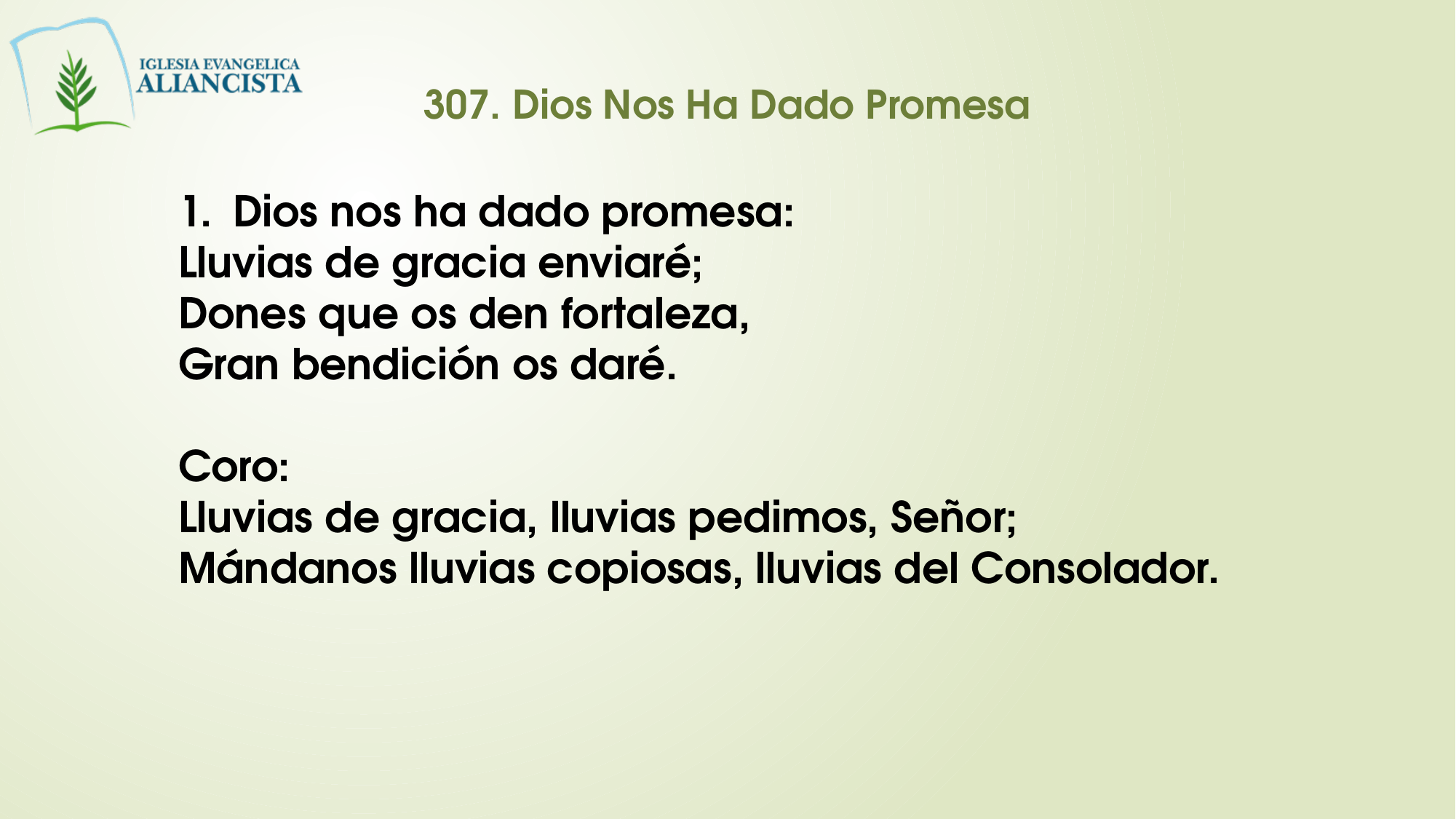

307. Dios Nos Ha Dado Promesa
Dios nos ha dado promesa:
Lluvias de gracia enviaré;
Dones que os den fortaleza,
Gran bendición os daré.

Coro:
Lluvias de gracia, lluvias pedimos, Señor;
Mándanos lluvias copiosas, lluvias del Consolador.